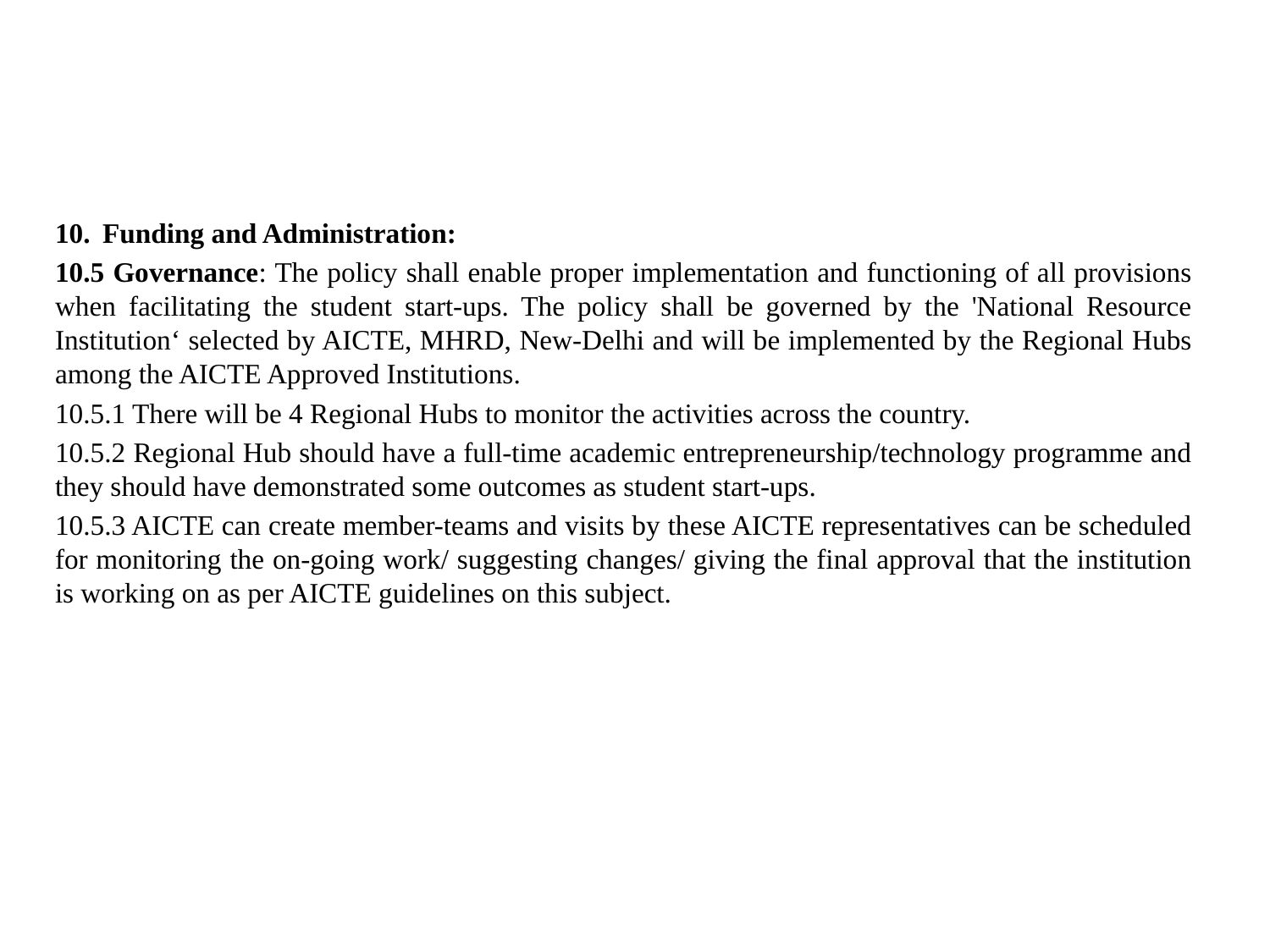

Funding and Administration:
10.5 Governance: The policy shall enable proper implementation and functioning of all provisions when facilitating the student start-ups. The policy shall be governed by the 'National Resource Institution‘ selected by AICTE, MHRD, New-Delhi and will be implemented by the Regional Hubs among the AICTE Approved Institutions.
10.5.1 There will be 4 Regional Hubs to monitor the activities across the country.
10.5.2 Regional Hub should have a full-time academic entrepreneurship/technology programme and they should have demonstrated some outcomes as student start-ups.
10.5.3 AICTE can create member-teams and visits by these AICTE representatives can be scheduled for monitoring the on-going work/ suggesting changes/ giving the final approval that the institution is working on as per AICTE guidelines on this subject.